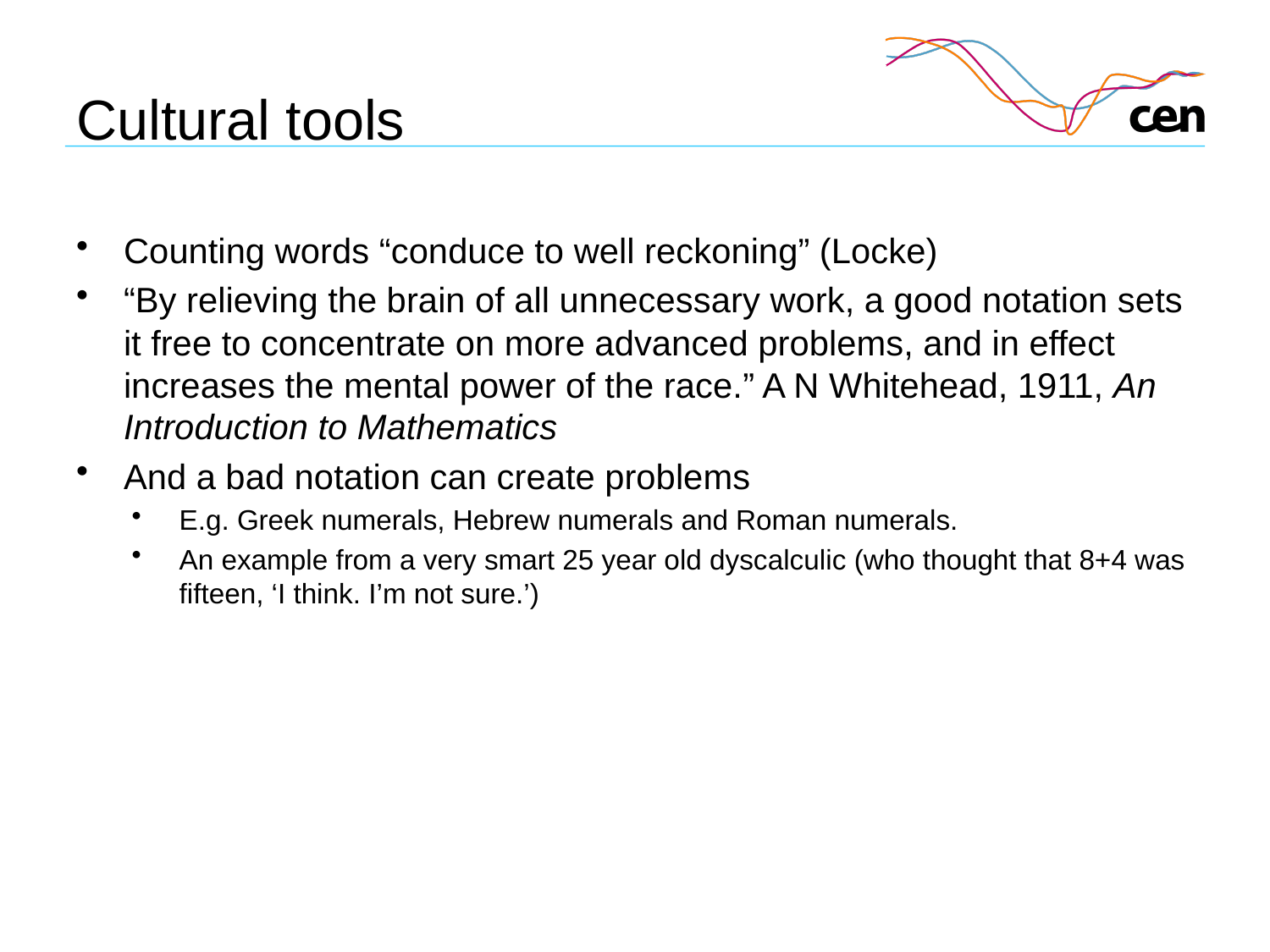

# Cultural tools
Counting words “conduce to well reckoning” (Locke)
“By relieving the brain of all unnecessary work, a good notation sets it free to concentrate on more advanced problems, and in effect increases the mental power of the race.” A N Whitehead, 1911, An Introduction to Mathematics
And a bad notation can create problems
E.g. Greek numerals, Hebrew numerals and Roman numerals.
An example from a very smart 25 year old dyscalculic (who thought that 8+4 was fifteen, ‘I think. I’m not sure.’)